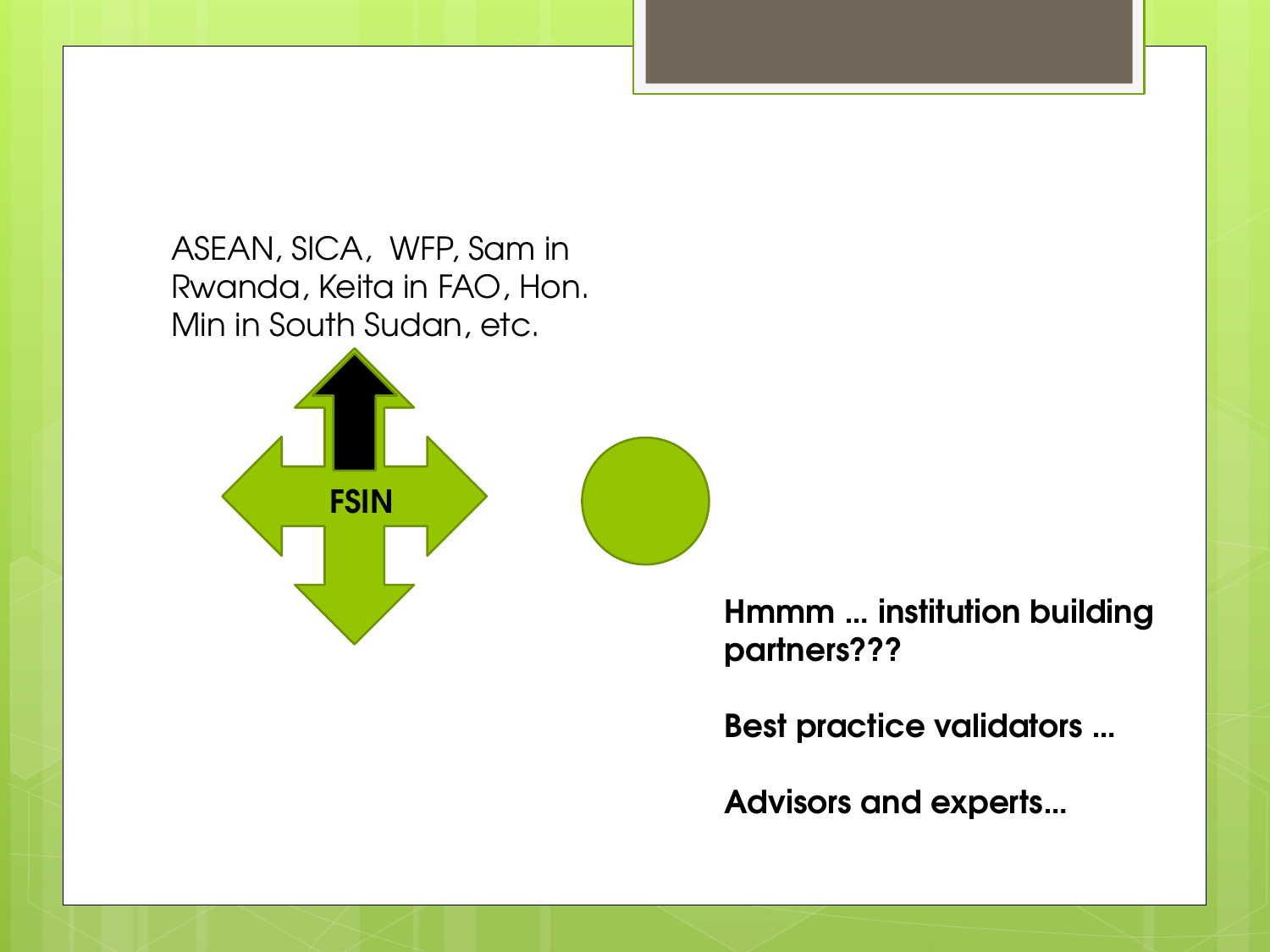

ASEAN, SICA,  WFP, Sam in Rwanda, Keita in FAO, Hon. Min in South Sudan, etc.

FSIN

Hmmm … institution building partners???

Best practice validators …

Advisors and experts…